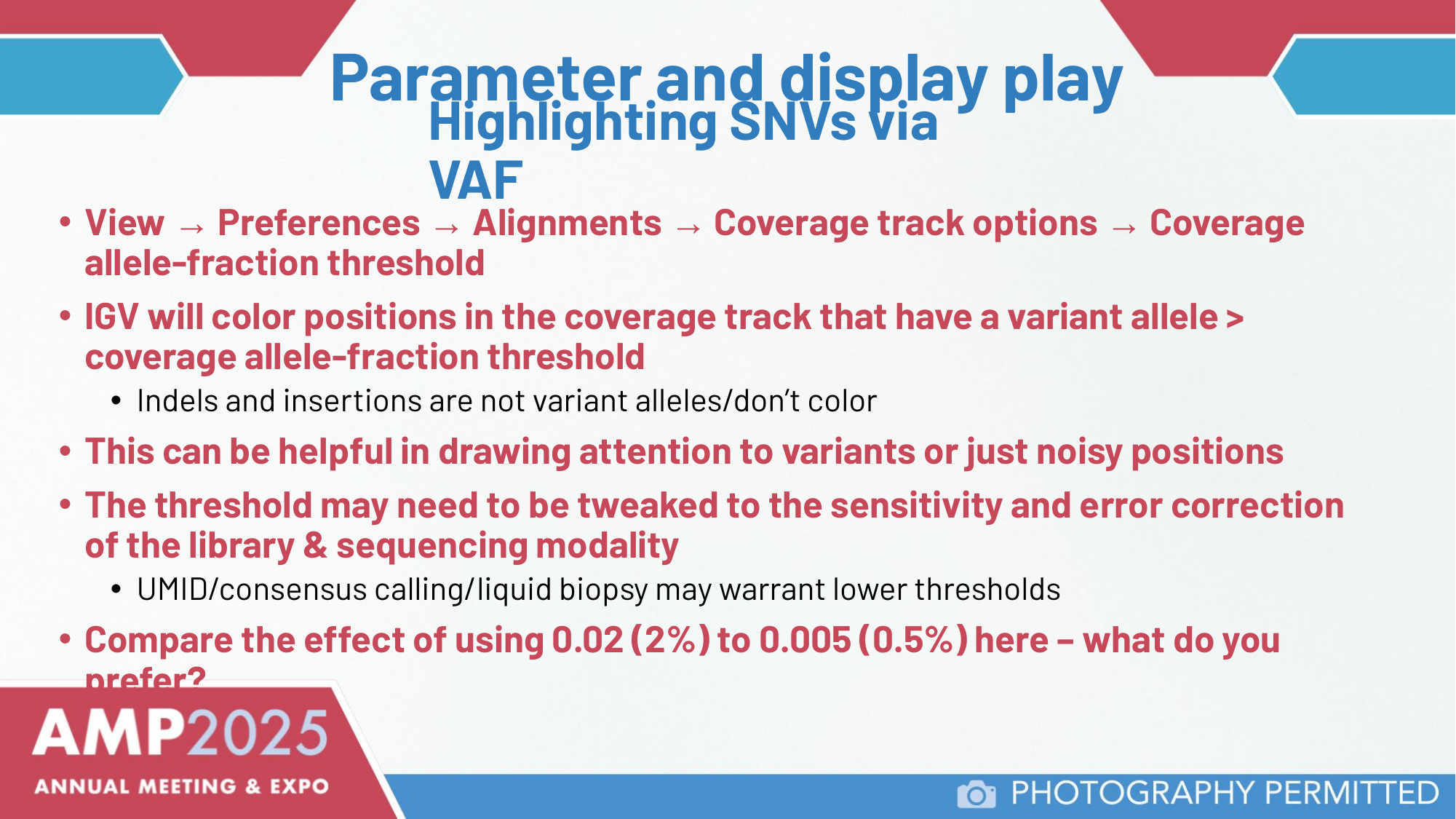

Parameter and display play
# Highlighting SNVs via VAF
View → Preferences → Alignments → Coverage track options → Coverage allele-fraction threshold
IGV will color positions in the coverage track that have a variant allele > coverage allele-fraction threshold
Indels and insertions are not variant alleles/don’t color
This can be helpful in drawing attention to variants or just noisy positions
The threshold may need to be tweaked to the sensitivity and error correction of the library & sequencing modality
UMID/consensus calling/liquid biopsy may warrant lower thresholds
Compare the effect of using 0.02 (2%) to 0.005 (0.5%) here – what do you prefer?